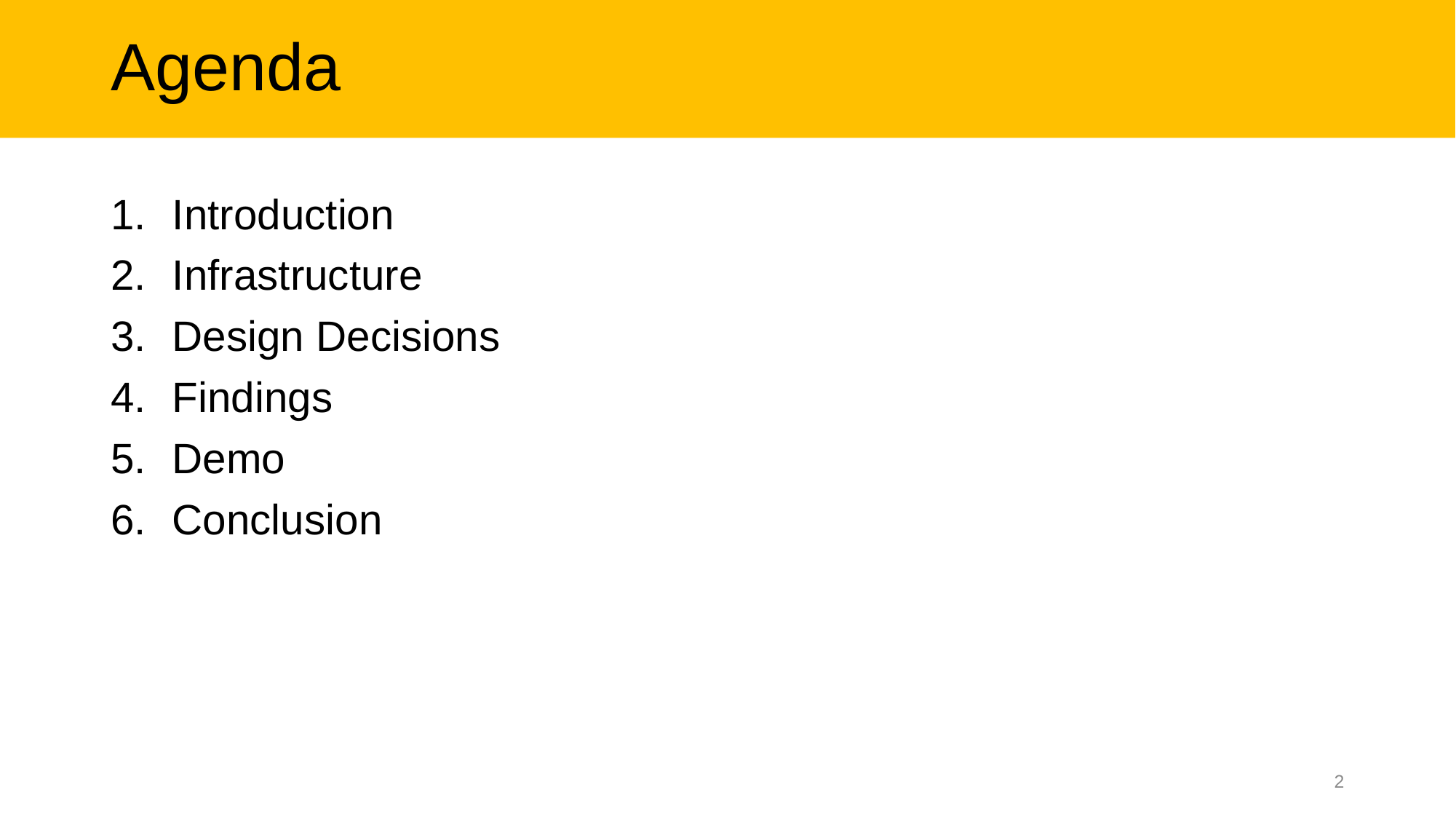

# Agenda
Introduction
Infrastructure
Design Decisions
Findings
Demo
Conclusion

2